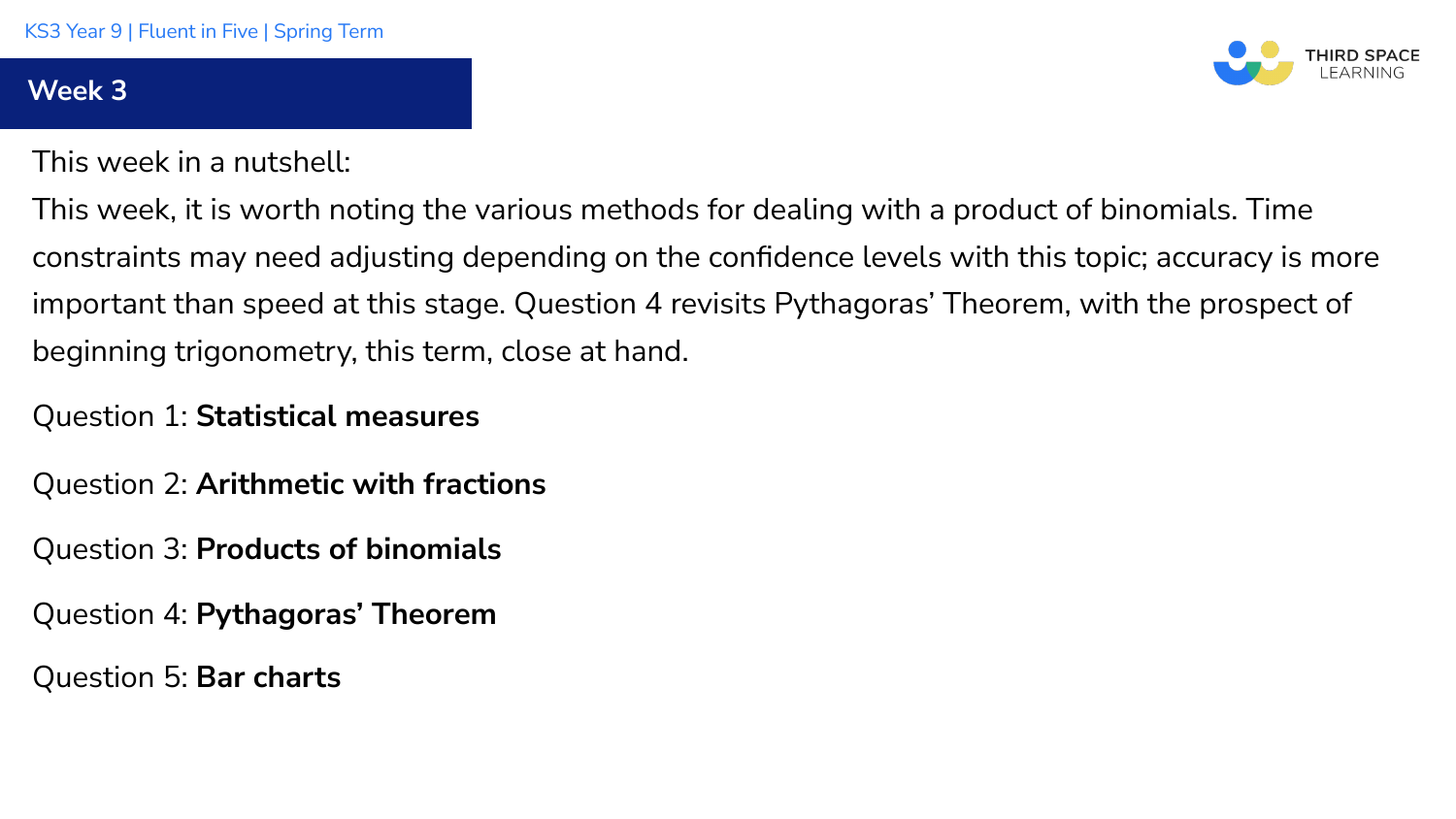

Week 3
| This week in a nutshell: This week, it is worth noting the various methods for dealing with a product of binomials. Time constraints may need adjusting depending on the confidence levels with this topic; accuracy is more important than speed at this stage. Question 4 revisits Pythagoras’ Theorem, with the prospect of beginning trigonometry, this term, close at hand. |
| --- |
| Question 1: Statistical measures |
| Question 2: Arithmetic with fractions |
| Question 3: Products of binomials |
| Question 4: Pythagoras’ Theorem |
| Question 5: Bar charts |